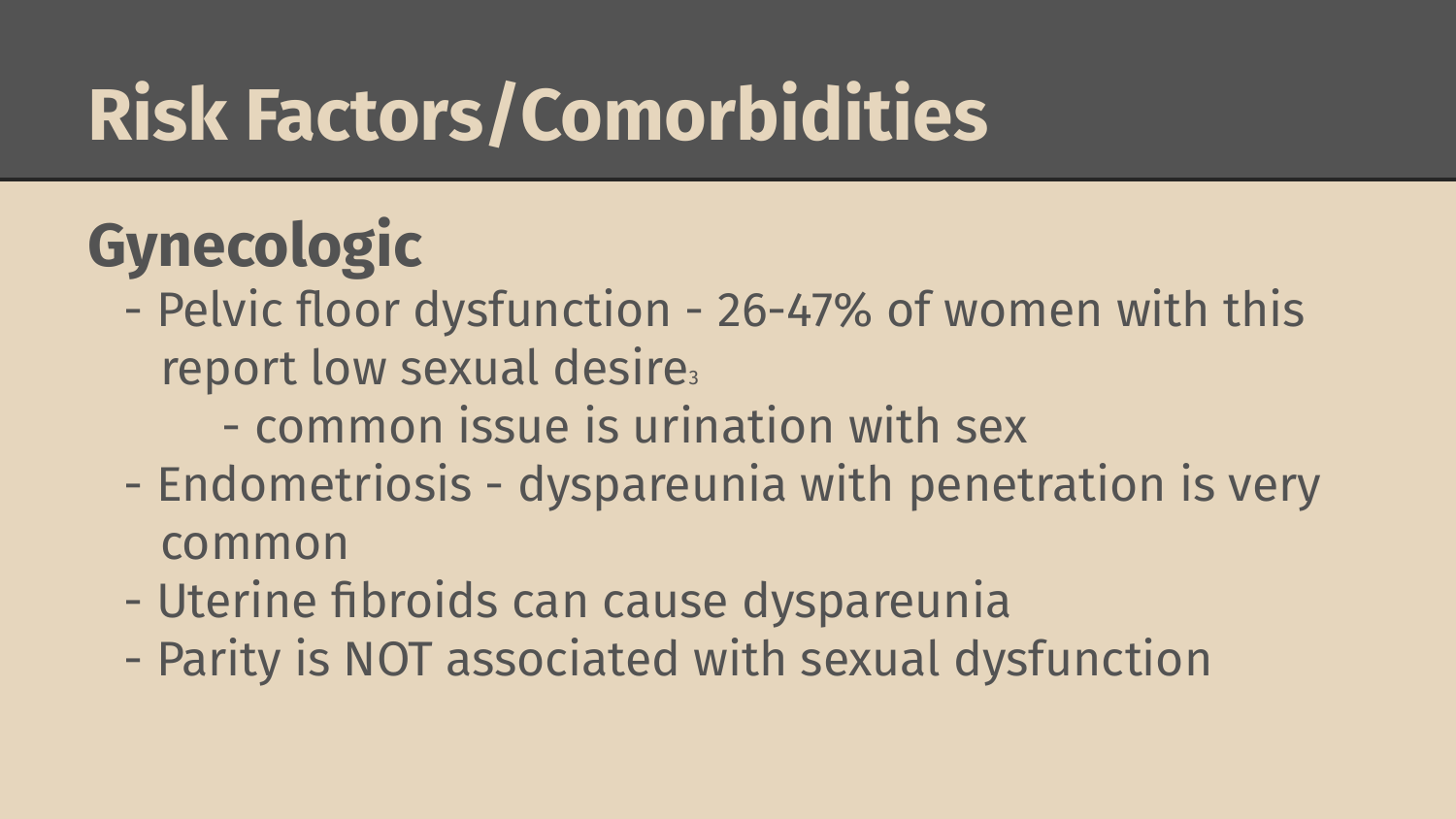

# Risk Factors/Comorbidities
Gynecologic
- Pelvic floor dysfunction - 26-47% of women with this report low sexual desire3
  - common issue is urination with sex
- Endometriosis - dyspareunia with penetration is very common
- Uterine fibroids can cause dyspareunia
- Parity is NOT associated with sexual dysfunction